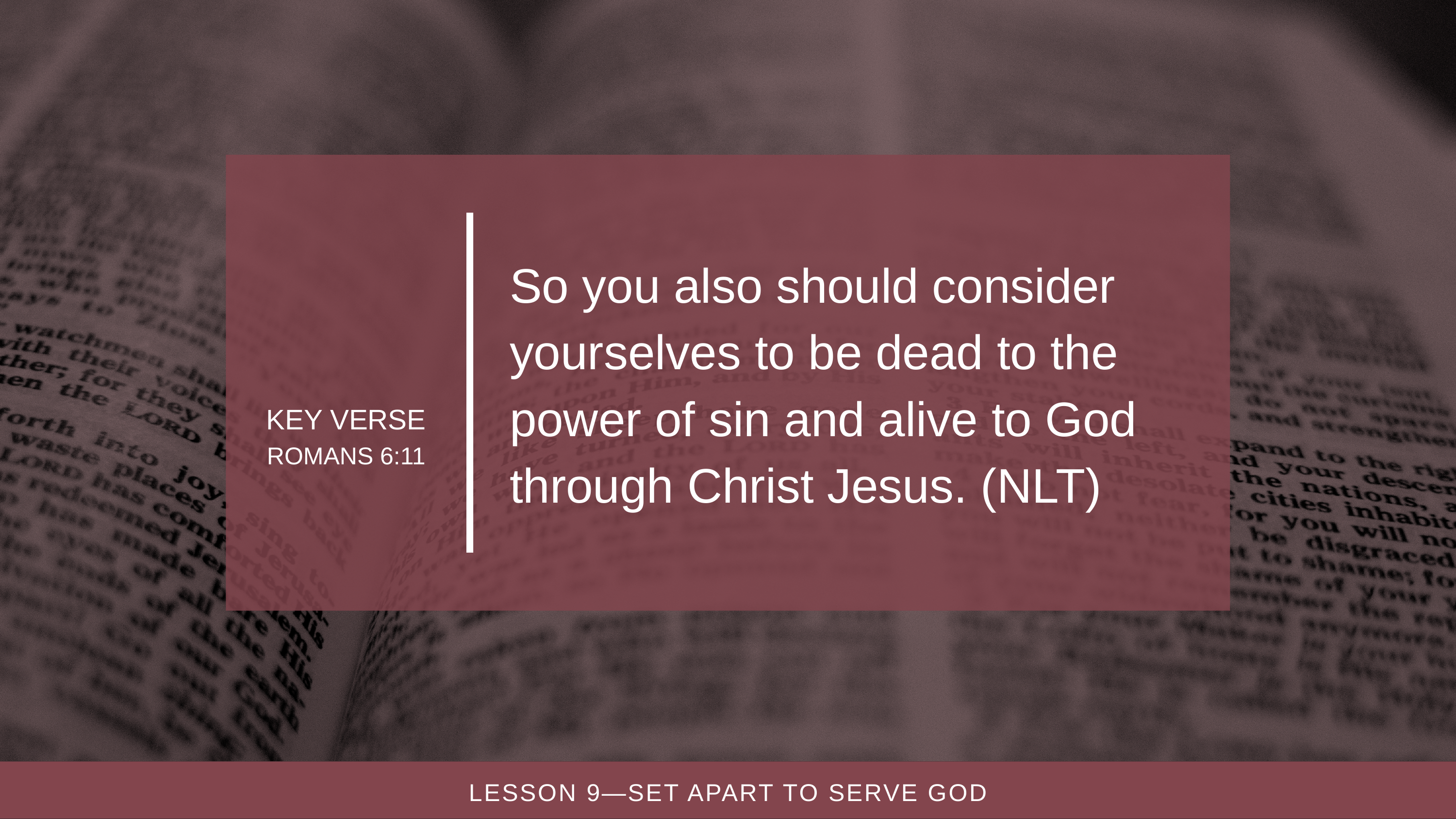

So you also should consider yourselves to be dead to the power of sin and alive to God through Christ Jesus. (nlt)